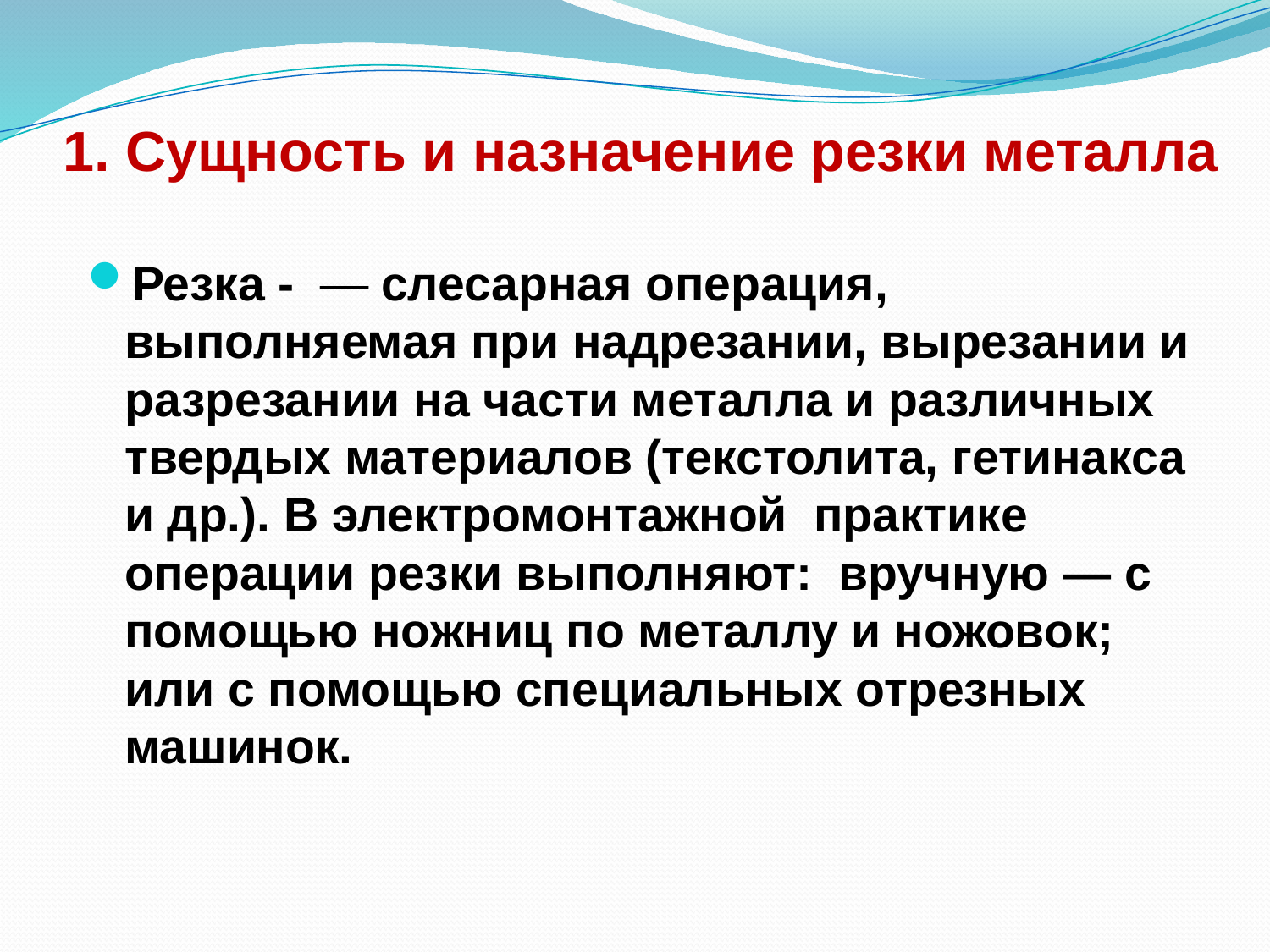

# 1. Сущность и назначение резки металла
Резка -  — слесарная операция, выполняемая при надрезании, вырезании и разрезании на части металла и различных твердых материалов (текстолита, гетинакса и др.). В электромонтажной  практике операции резки выполняют:  вручную — с помощью ножниц по металлу и ножовок; или с помощью специальных отрезных машинок.